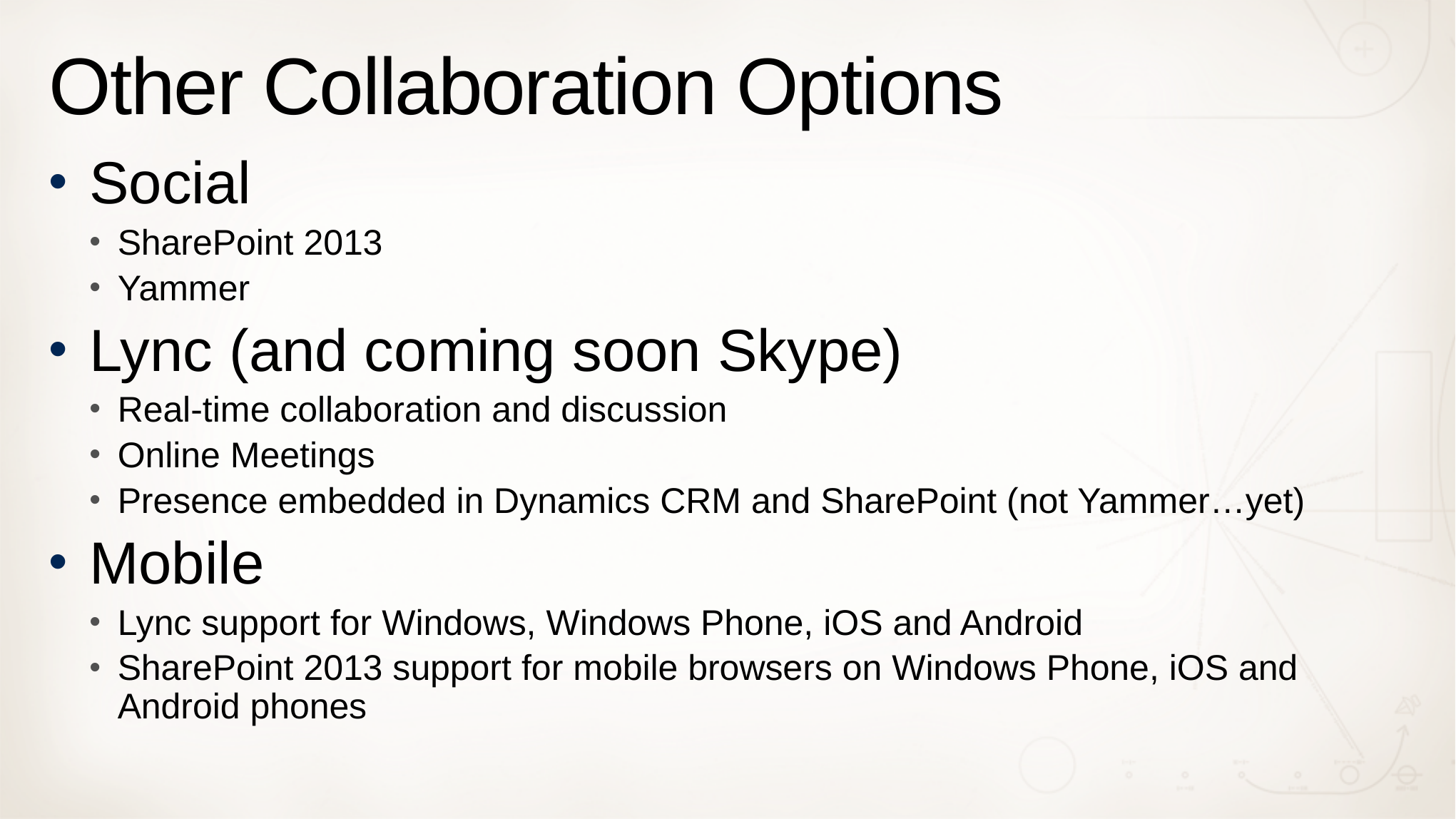

# Other Collaboration Options
Social
SharePoint 2013
Yammer
Lync (and coming soon Skype)
Real-time collaboration and discussion
Online Meetings
Presence embedded in Dynamics CRM and SharePoint (not Yammer…yet)
Mobile
Lync support for Windows, Windows Phone, iOS and Android
SharePoint 2013 support for mobile browsers on Windows Phone, iOS and Android phones